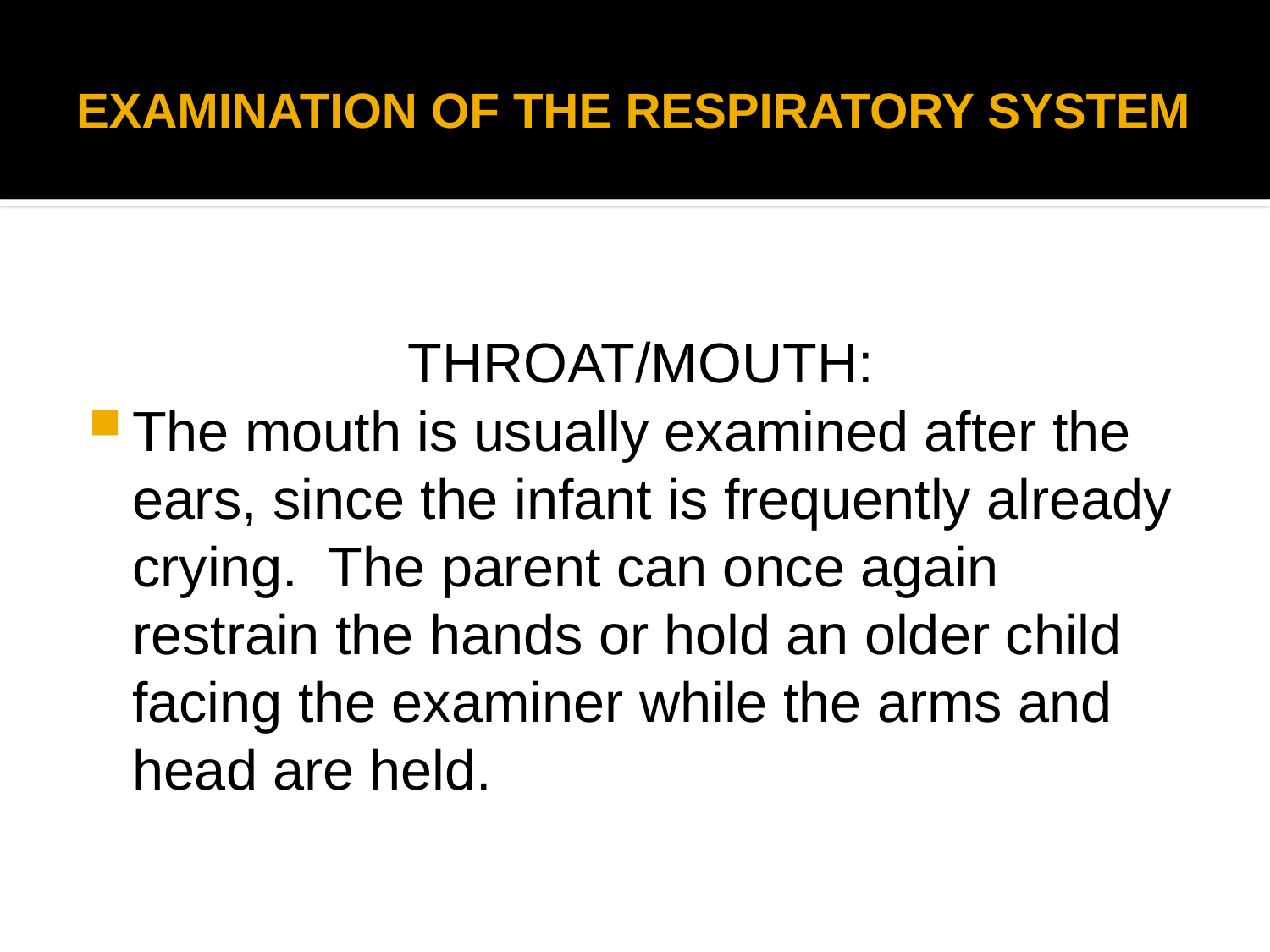

# EXAMINATION OF THE RESPIRATORY SYSTEM

THROAT/MOUTH:
The mouth is usually examined after the ears, since the infant is frequently already crying.  The parent can once again restrain the hands or hold an older child facing the examiner while the arms and head are held.